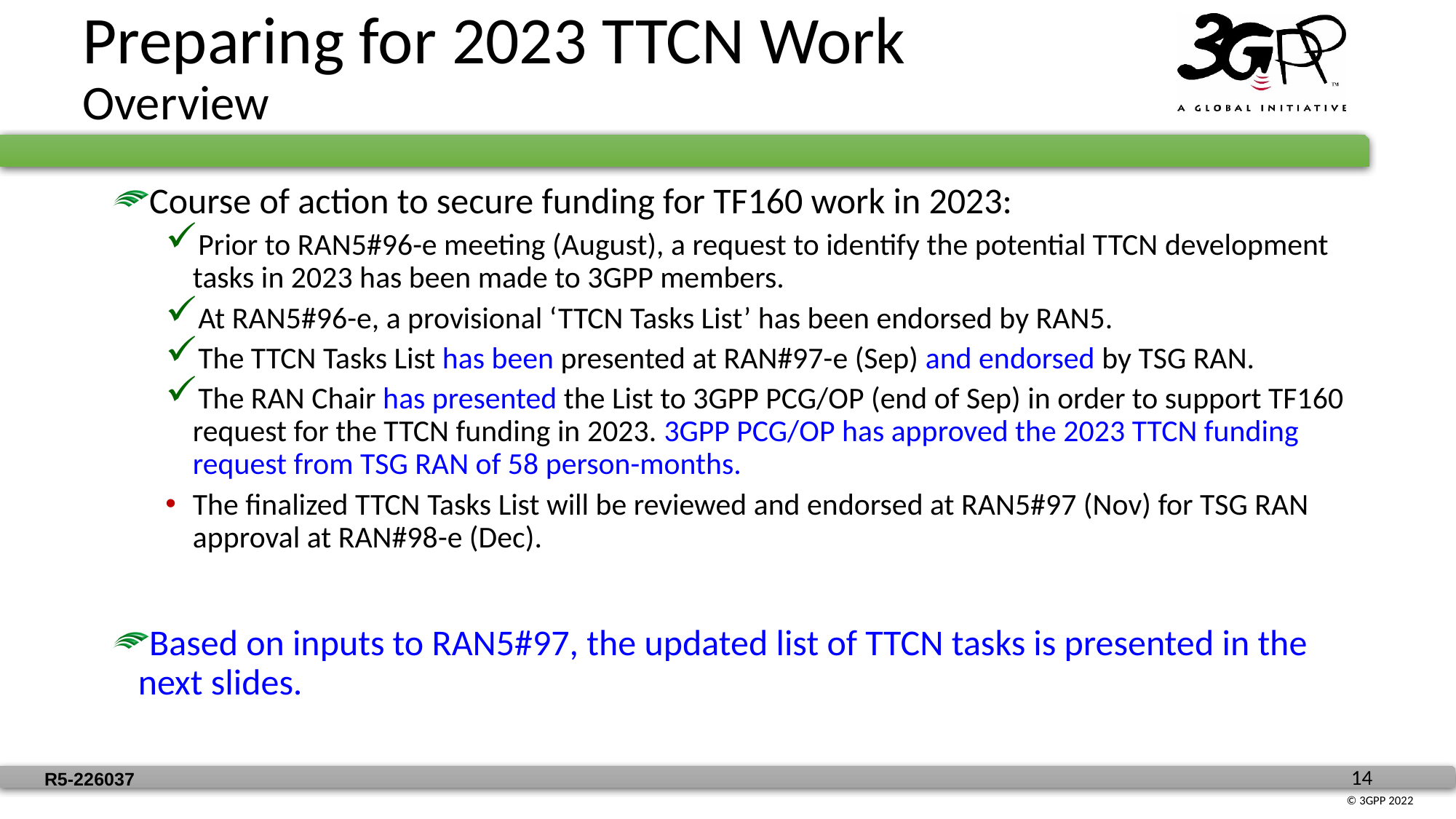

# Preparing for 2023 TTCN Work Overview
Course of action to secure funding for TF160 work in 2023:
Prior to RAN5#96-e meeting (August), a request to identify the potential TTCN development tasks in 2023 has been made to 3GPP members.
At RAN5#96-e, a provisional ‘TTCN Tasks List’ has been endorsed by RAN5.
The TTCN Tasks List has been presented at RAN#97-e (Sep) and endorsed by TSG RAN.
The RAN Chair has presented the List to 3GPP PCG/OP (end of Sep) in order to support TF160 request for the TTCN funding in 2023. 3GPP PCG/OP has approved the 2023 TTCN funding request from TSG RAN of 58 person-months.
The finalized TTCN Tasks List will be reviewed and endorsed at RAN5#97 (Nov) for TSG RAN approval at RAN#98-e (Dec).

Based on inputs to RAN5#97, the updated list of TTCN tasks is presented in the next slides.